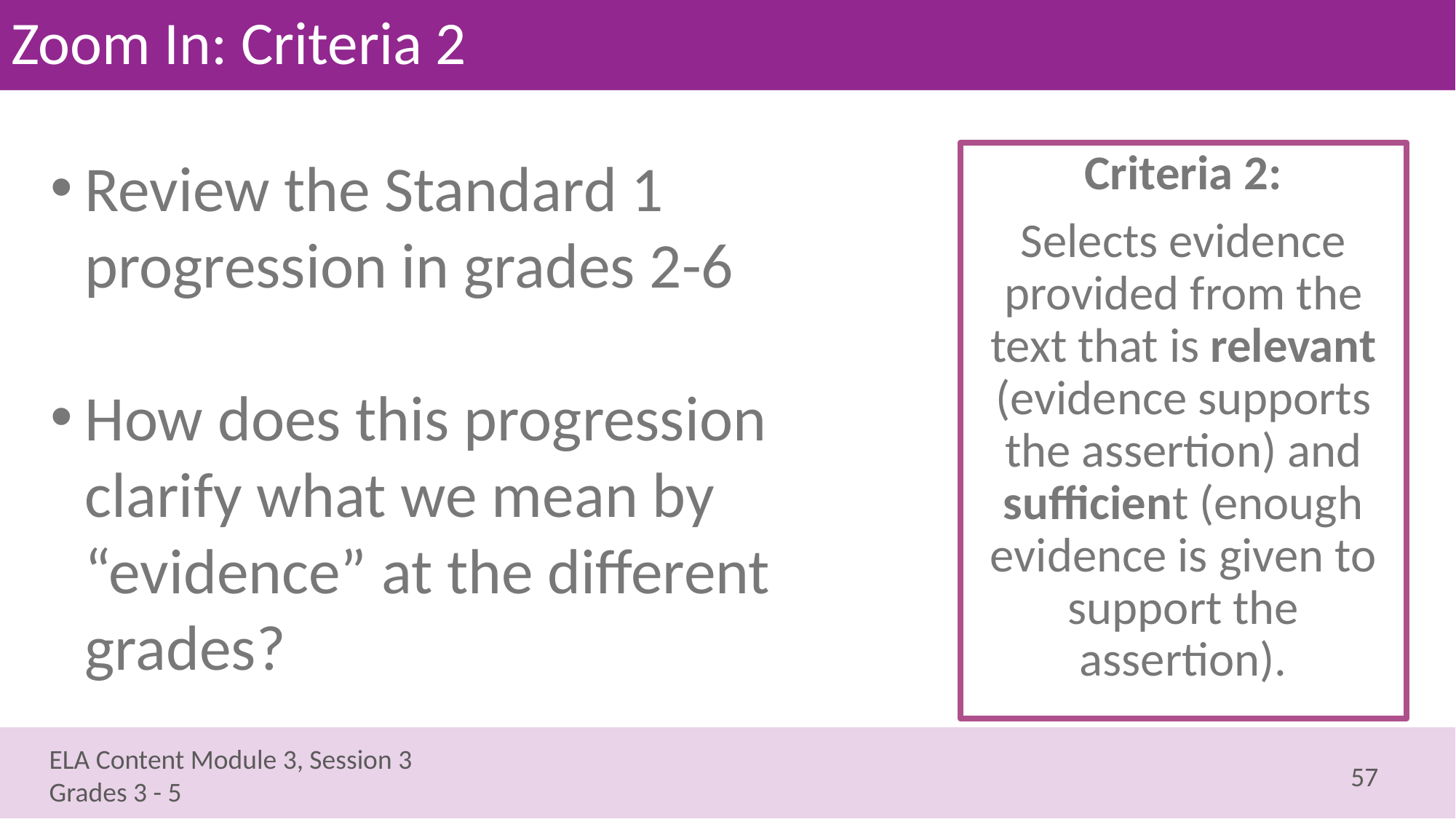

# Zoom In: Criteria 2
Review the Standard 1 progression in grades 2-6

How does this progression clarify what we mean by “evidence” at the different grades?
Criteria 2:
Selects evidence provided from the text that is relevant (evidence supports the assertion) and sufficient (enough evidence is given to support the assertion).

57